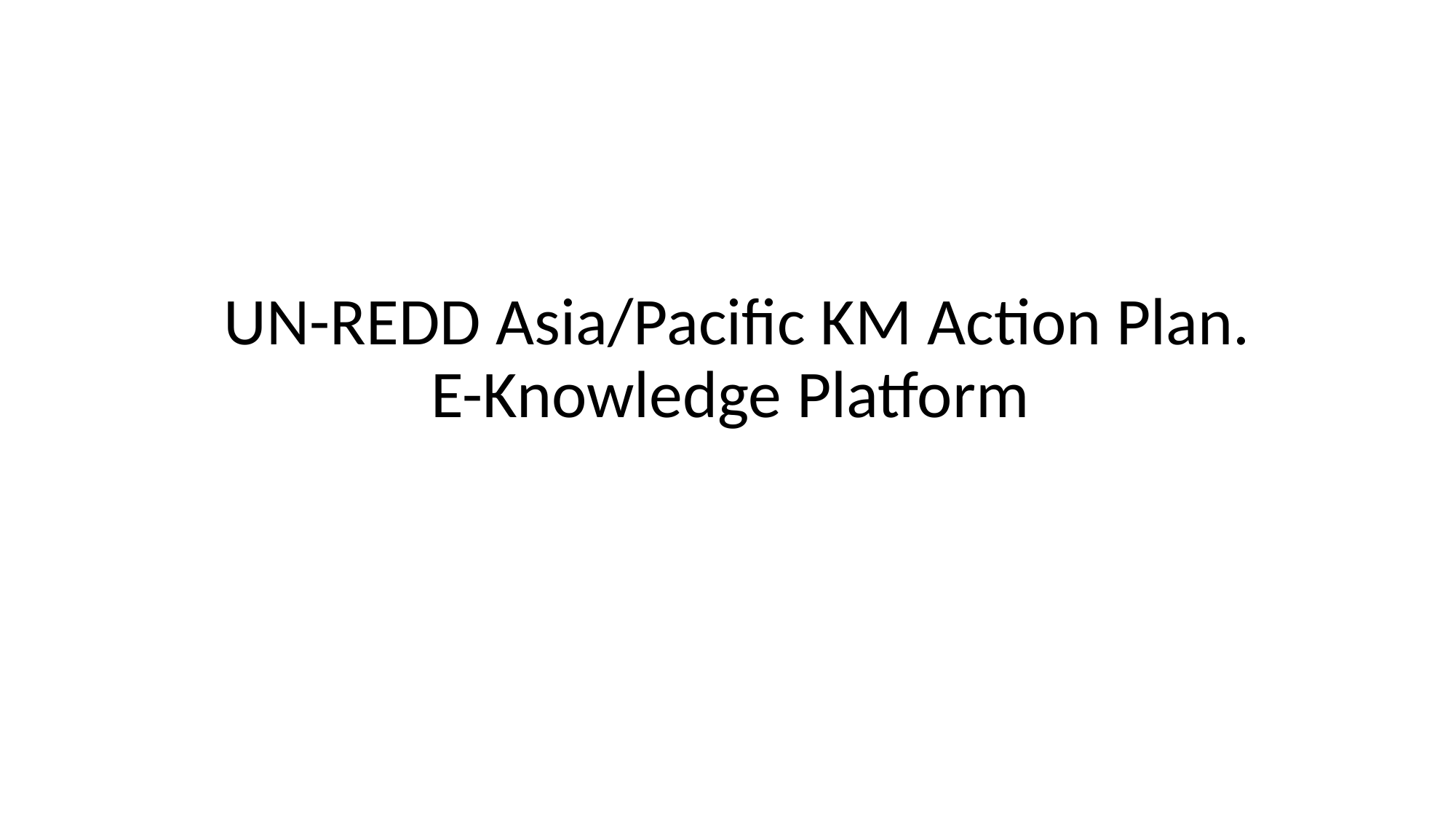

# UN-REDD Asia/Pacific KM Action Plan. E-Knowledge Platform